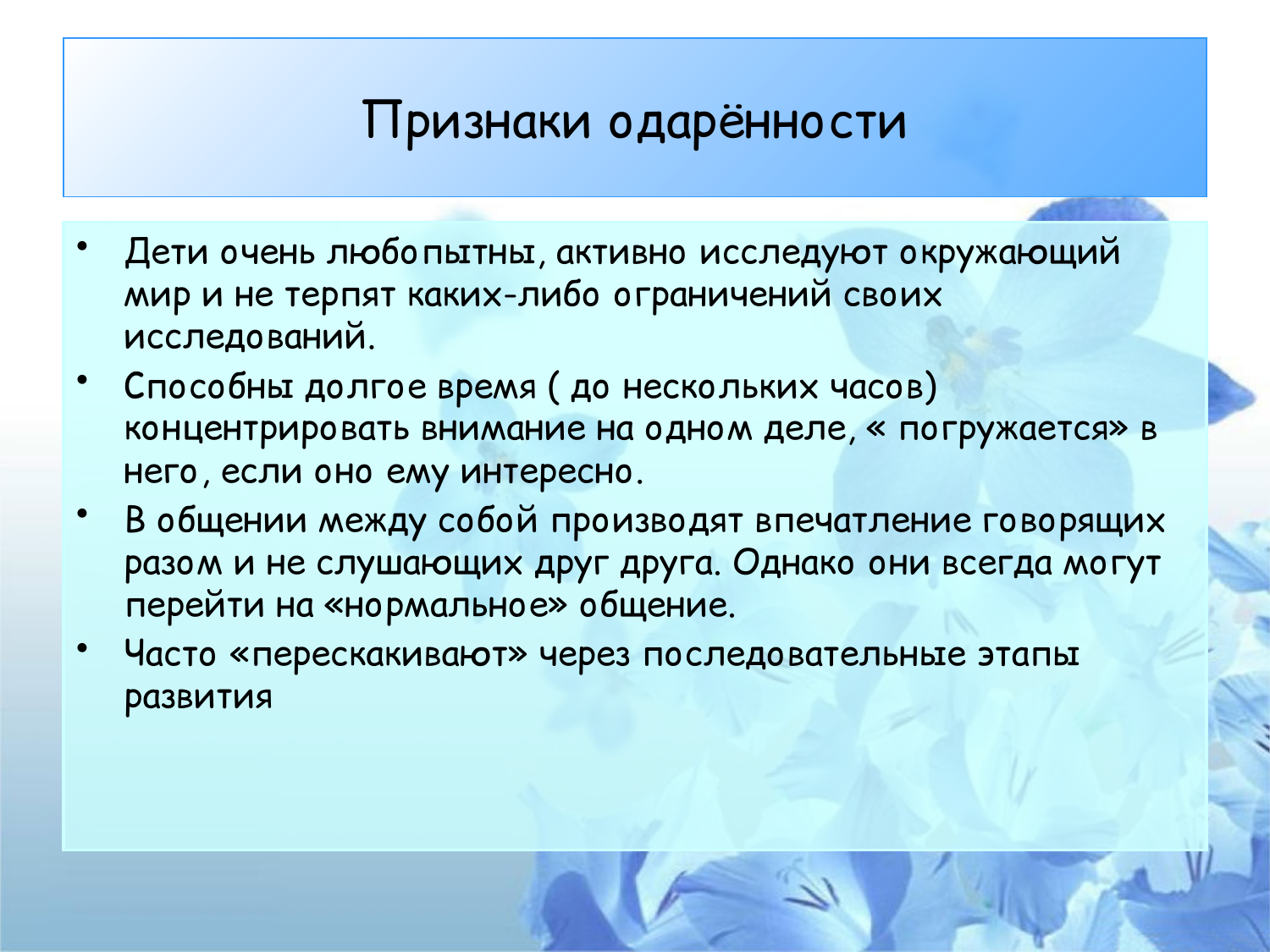

# Признаки одарённости
Дети очень любопытны, активно исследуют окружающий мир и не терпят каких-либо ограничений своих исследований.
Способны долгое время ( до нескольких часов) концентрировать внимание на одном деле, « погружается» в него, если оно ему интересно.
В общении между собой производят впечатление говорящих разом и не слушающих друг друга. Однако они всегда могут перейти на «нормальное» общение.
Часто «перескакивают» через последовательные этапы развития